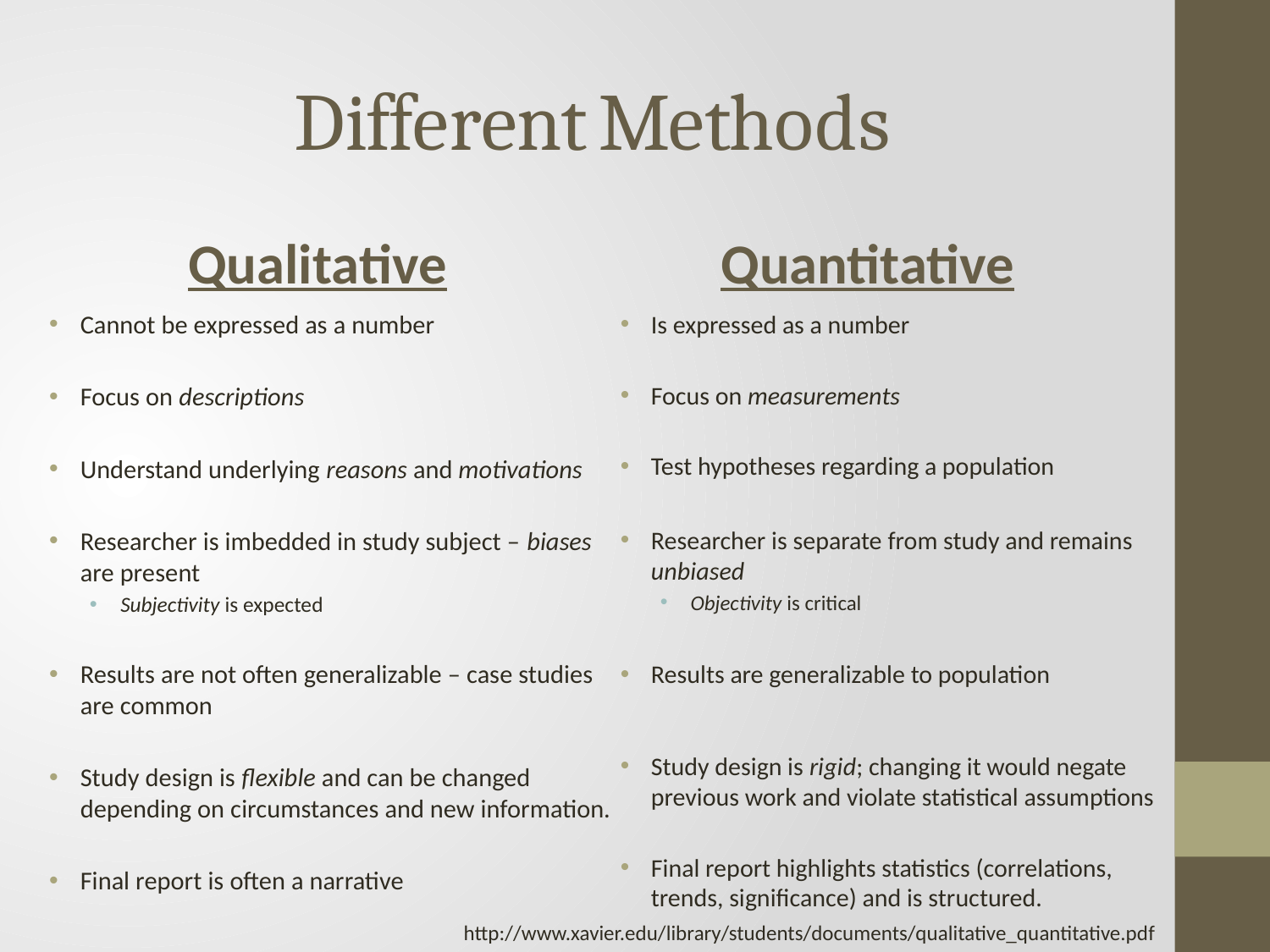

# Different Methods
Qualitative
Quantitative
Cannot be expressed as a number

Focus on descriptions

Understand underlying reasons and motivations

Researcher is imbedded in study subject – biases are present
Subjectivity is expected

Results are not often generalizable – case studies are common

Study design is flexible and can be changed depending on circumstances and new information.

Final report is often a narrative
Is expressed as a number

Focus on measurements

Test hypotheses regarding a population

Researcher is separate from study and remains unbiased
Objectivity is critical

Results are generalizable to population

Study design is rigid; changing it would negate previous work and violate statistical assumptions

Final report highlights statistics (correlations, trends, significance) and is structured.
http://www.xavier.edu/library/students/documents/qualitative_quantitative.pdf